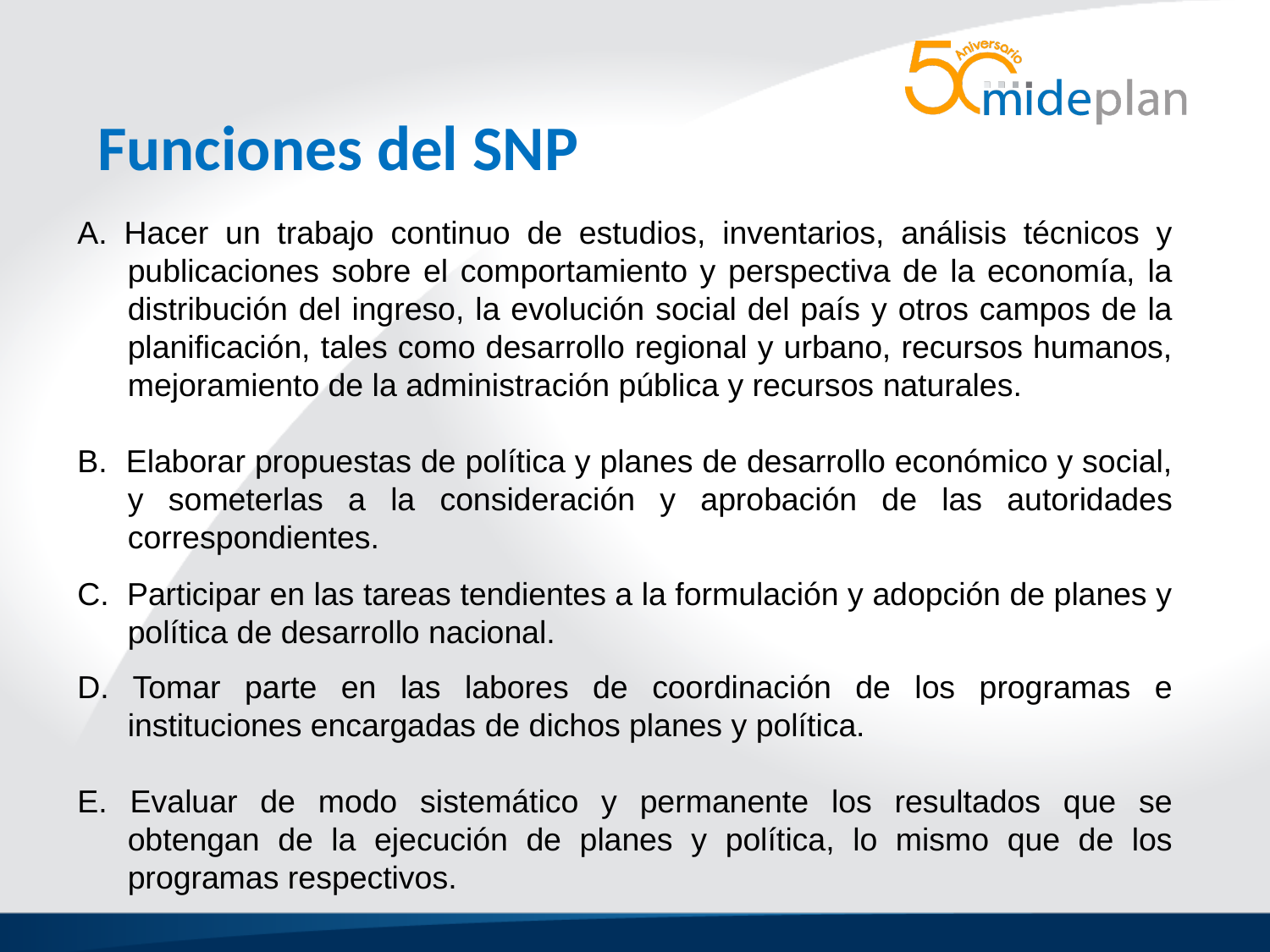

Funciones del SNP
A. Hacer un trabajo continuo de estudios, inventarios, análisis técnicos y publicaciones sobre el comportamiento y perspectiva de la economía, la distribución del ingreso, la evolución social del país y otros campos de la planificación, tales como desarrollo regional y urbano, recursos humanos, mejoramiento de la administración pública y recursos naturales.

B.  Elaborar propuestas de política y planes de desarrollo económico y social, y someterlas a la consideración y aprobación de las autoridades correspondientes.

C.  Participar en las tareas tendientes a la formulación y adopción de planes y política de desarrollo nacional.

D. Tomar parte en las labores de coordinación de los programas e instituciones encargadas de dichos planes y política.

E. Evaluar de modo sistemático y permanente los resultados que se obtengan de la ejecución de planes y política, lo mismo que de los programas respectivos.